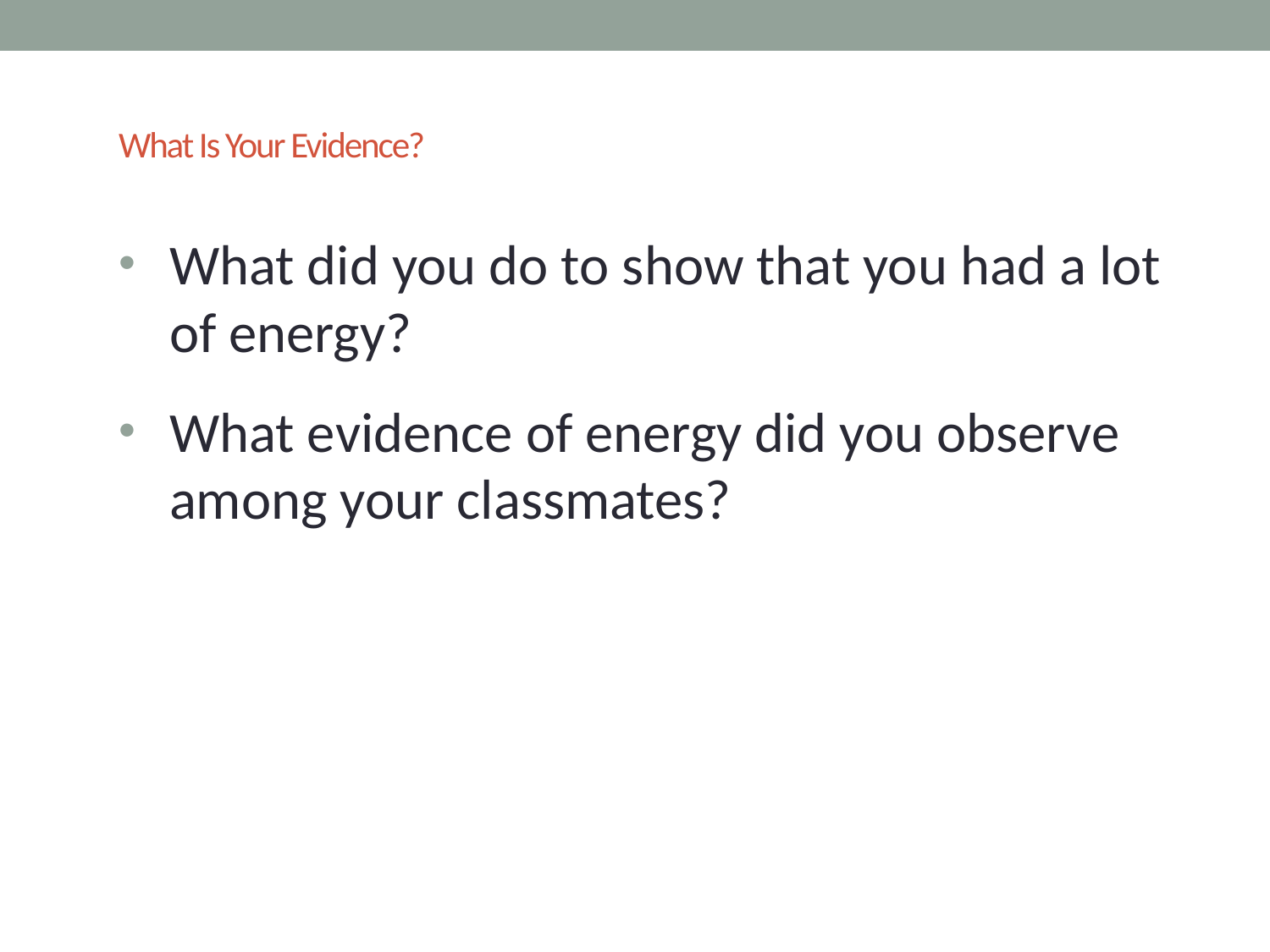

# What Is Your Evidence?
What did you do to show that you had a lot of energy?
What evidence of energy did you observe among your classmates?